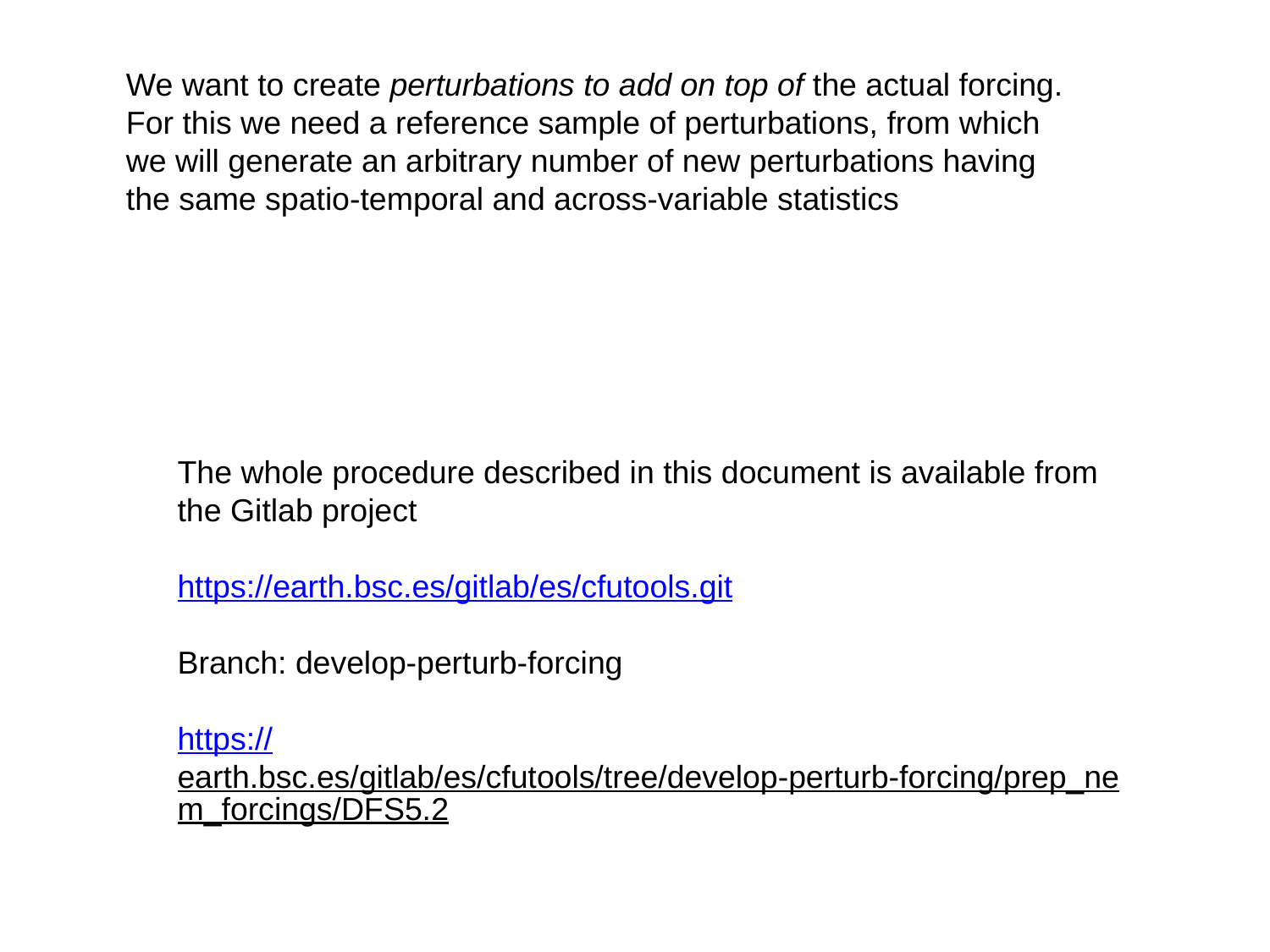

We want to create perturbations to add on top of the actual forcing. For this we need a reference sample of perturbations, from which we will generate an arbitrary number of new perturbations having the same spatio-temporal and across-variable statistics
The whole procedure described in this document is available from the Gitlab project

https://earth.bsc.es/gitlab/es/cfutools.git

Branch: develop-perturb-forcing

https://earth.bsc.es/gitlab/es/cfutools/tree/develop-perturb-forcing/prep_nem_forcings/DFS5.2